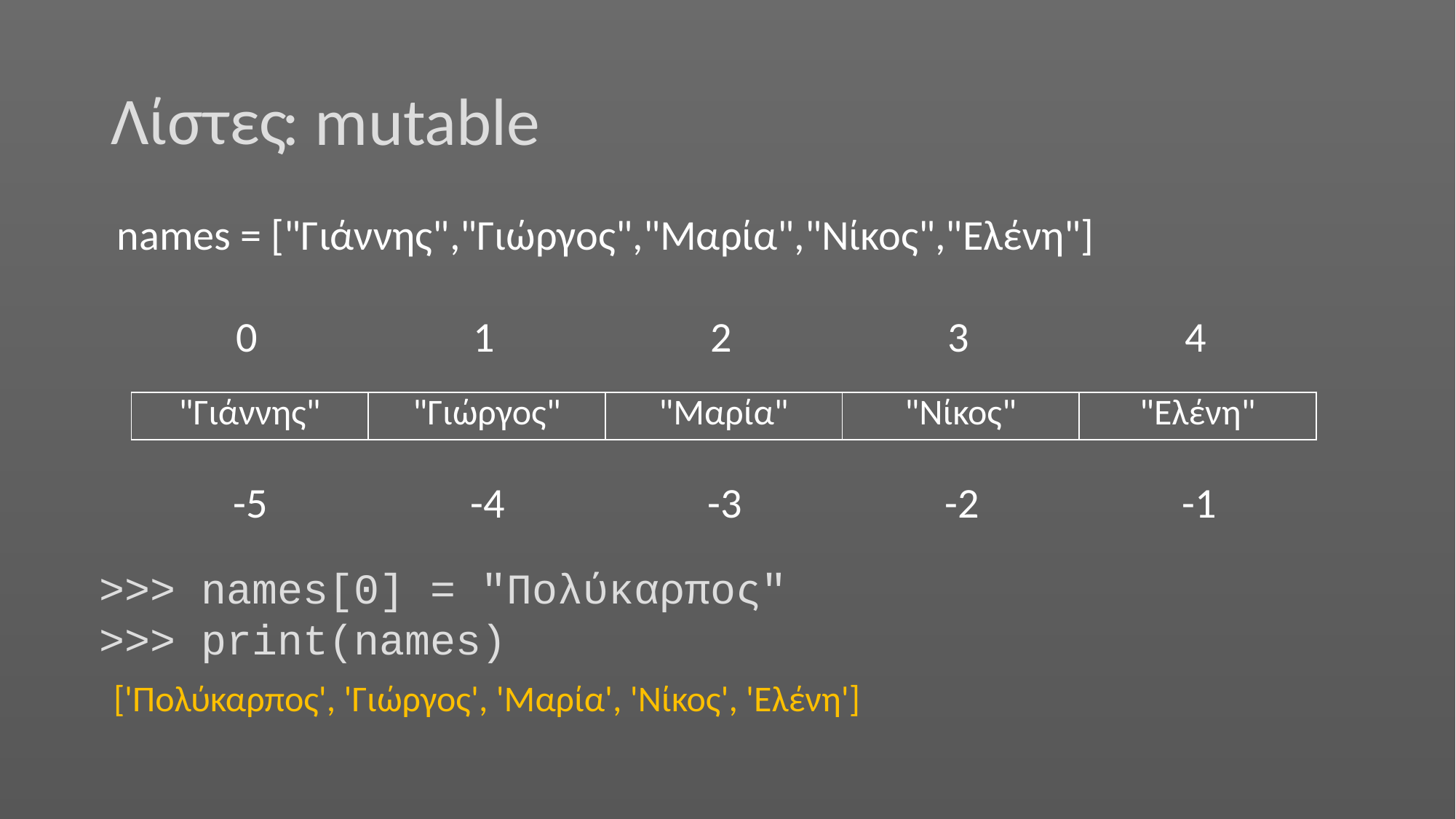

# Λίστες
: mutable
names = ["Γιάννης","Γιώργος","Μαρία","Νίκος","Ελένη"]
| 0 | 1 | 2 | 3 | 4 |
| --- | --- | --- | --- | --- |
| "Γιάννης" | "Γιώργος" | "Μαρία" | "Νίκος" | "Ελένη" |
| --- | --- | --- | --- | --- |
| -5 | -4 | -3 | -2 | -1 |
| --- | --- | --- | --- | --- |
>>> names[0] = "Πολύκαρπος"
>>> print(names)
['Πολύκαρπος', 'Γιώργος', 'Μαρία', 'Νίκος', 'Ελένη']